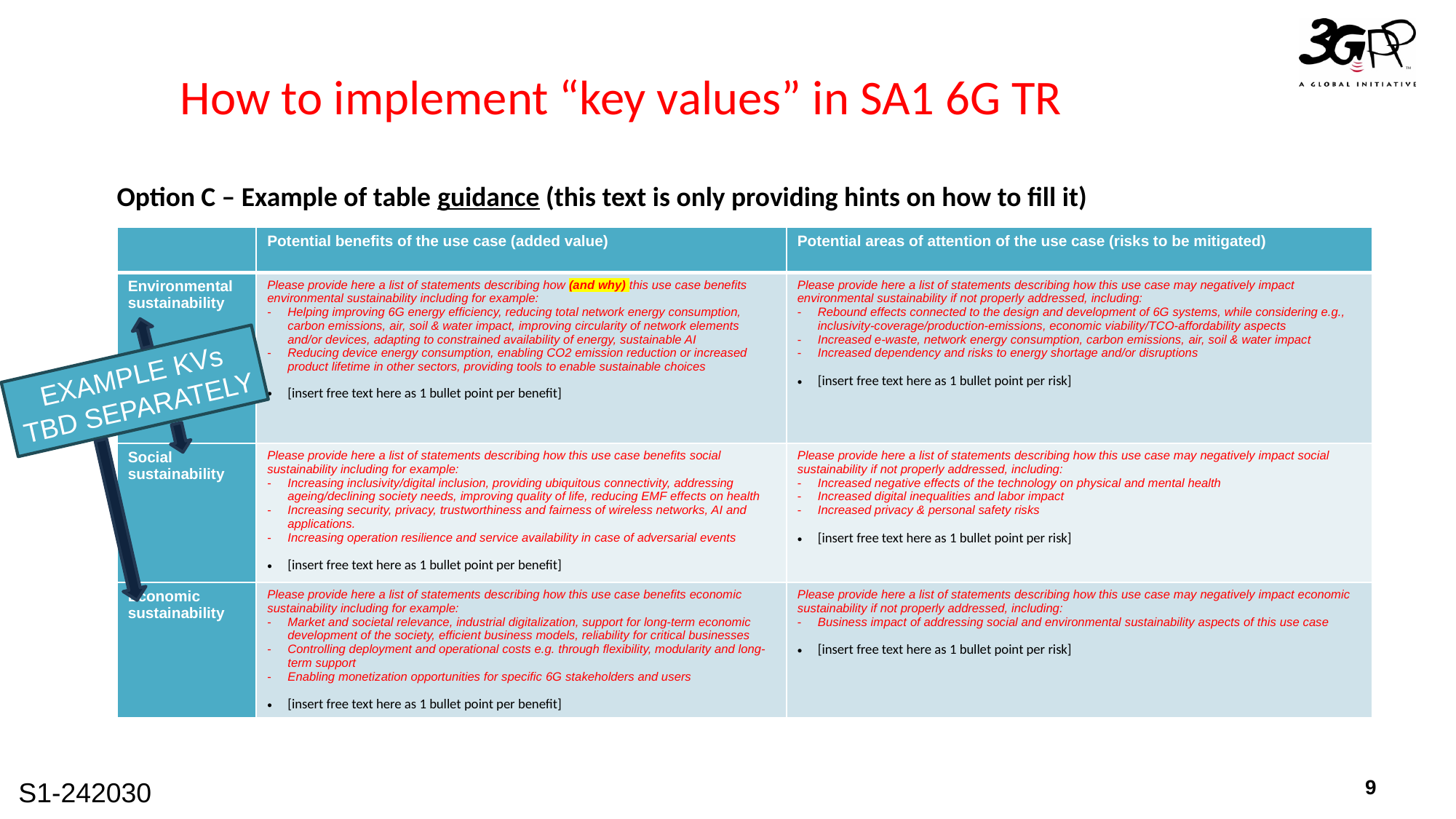

# How to implement “key values” in SA1 6G TR
Option C – Example of table guidance (this text is only providing hints on how to fill it)

|  | Potential benefits of the use case (added value) | Potential areas of attention of the use case (risks to be mitigated) |
| --- | --- | --- |
| Environmental sustainability | Please provide here a list of statements describing how (and why) this use case benefits environmental sustainability including for example: Helping improving 6G energy efficiency, reducing total network energy consumption, carbon emissions, air, soil & water impact, improving circularity of network elements and/or devices, adapting to constrained availability of energy, sustainable AI Reducing device energy consumption, enabling CO2 emission reduction or increased product lifetime in other sectors, providing tools to enable sustainable choices [insert free text here as 1 bullet point per benefit] | Please provide here a list of statements describing how this use case may negatively impact environmental sustainability if not properly addressed, including: Rebound effects connected to the design and development of 6G systems, while considering e.g., inclusivity-coverage/production-emissions, economic viability/TCO-affordability aspects Increased e-waste, network energy consumption, carbon emissions, air, soil & water impact Increased dependency and risks to energy shortage and/or disruptions [insert free text here as 1 bullet point per risk] |
| Social sustainability | Please provide here a list of statements describing how this use case benefits social sustainability including for example: Increasing inclusivity/digital inclusion, providing ubiquitous connectivity, addressing ageing/declining society needs, improving quality of life, reducing EMF effects on health Increasing security, privacy, trustworthiness and fairness of wireless networks, AI and applications. Increasing operation resilience and service availability in case of adversarial events [insert free text here as 1 bullet point per benefit] | Please provide here a list of statements describing how this use case may negatively impact social sustainability if not properly addressed, including: Increased negative effects of the technology on physical and mental health Increased digital inequalities and labor impact Increased privacy & personal safety risks [insert free text here as 1 bullet point per risk] |
| Economic sustainability | Please provide here a list of statements describing how this use case benefits economic sustainability including for example: Market and societal relevance, industrial digitalization, support for long-term economic development of the society, efficient business models, reliability for critical businesses Controlling deployment and operational costs e.g. through flexibility, modularity and long-term support Enabling monetization opportunities for specific 6G stakeholders and users [insert free text here as 1 bullet point per benefit] | Please provide here a list of statements describing how this use case may negatively impact economic sustainability if not properly addressed, including: Business impact of addressing social and environmental sustainability aspects of this use case [insert free text here as 1 bullet point per risk] |

EXAMPLE KVs
TBD SEPARATELY